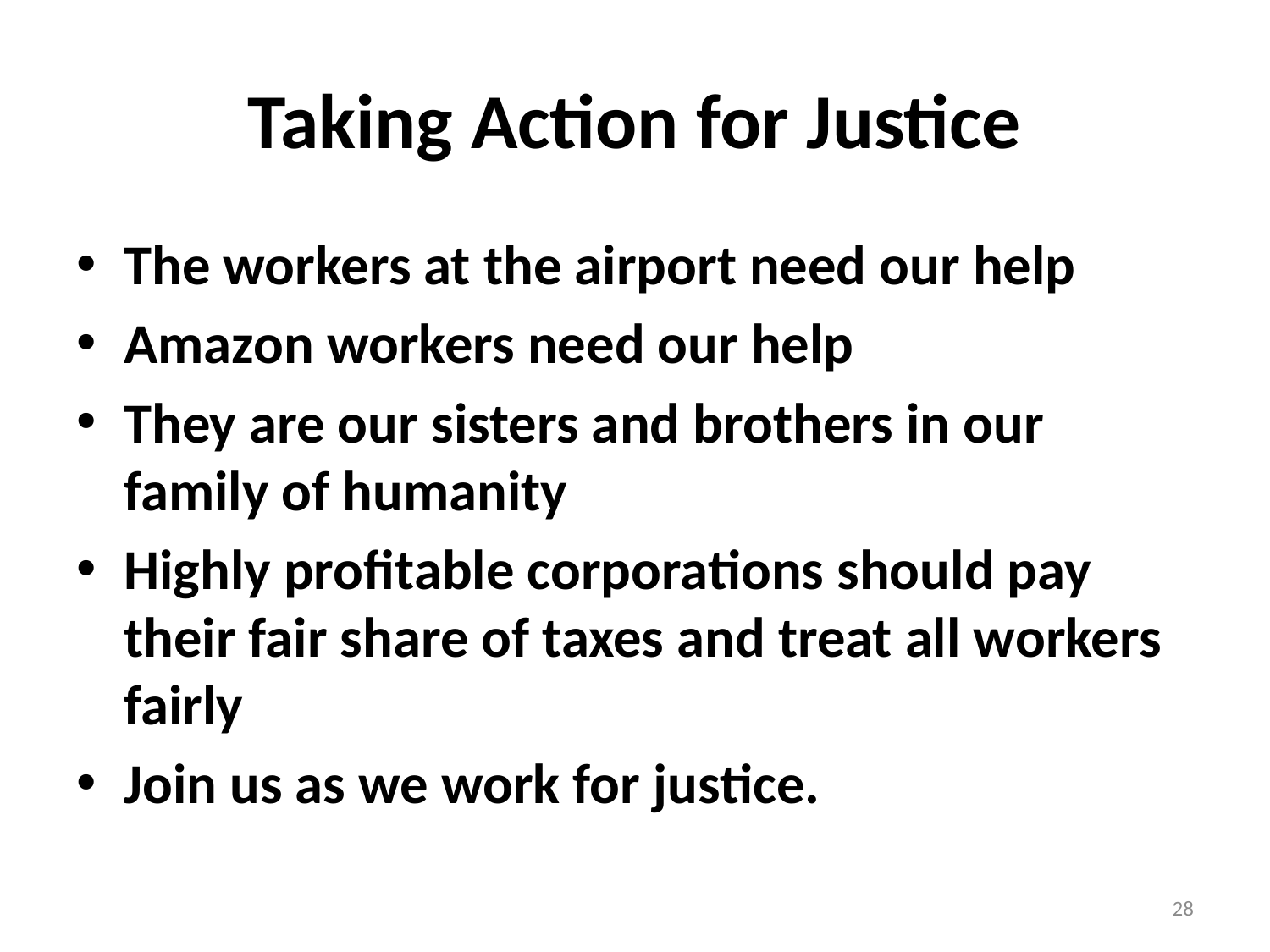

# Taking Action for Justice
The workers at the airport need our help
Amazon workers need our help
They are our sisters and brothers in our family of humanity
Highly profitable corporations should pay their fair share of taxes and treat all workers fairly
Join us as we work for justice.
28